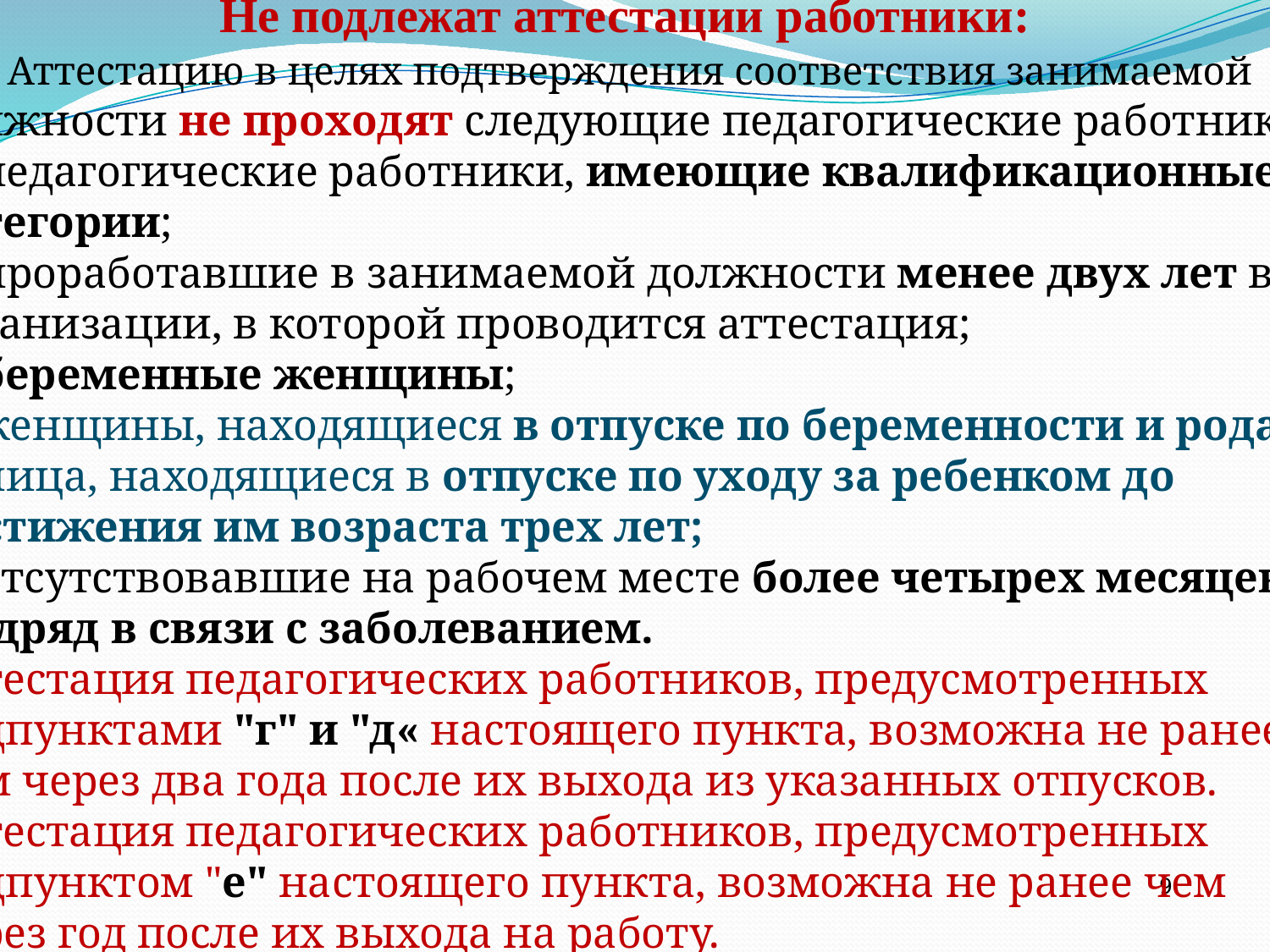

Не подлежат аттестации работники:
 22. Аттестацию в целях подтверждения соответствия занимаемой
должности не проходят следующие педагогические работники:
а) педагогические работники, имеющие квалификационные
категории;
б) проработавшие в занимаемой должности менее двух лет в
организации, в которой проводится аттестация;
в) беременные женщины;
г) женщины, находящиеся в отпуске по беременности и родам
д) лица, находящиеся в отпуске по уходу за ребенком до
достижения им возраста трех лет;
е) отсутствовавшие на рабочем месте более четырех месяцев
 подряд в связи с заболеванием.
Аттестация педагогических работников, предусмотренных
подпунктами "г" и "д« настоящего пункта, возможна не ранее
чем через два года после их выхода из указанных отпусков.
Аттестация педагогических работников, предусмотренных
подпунктом "е" настоящего пункта, возможна не ранее чем
через год после их выхода на работу.

-
9